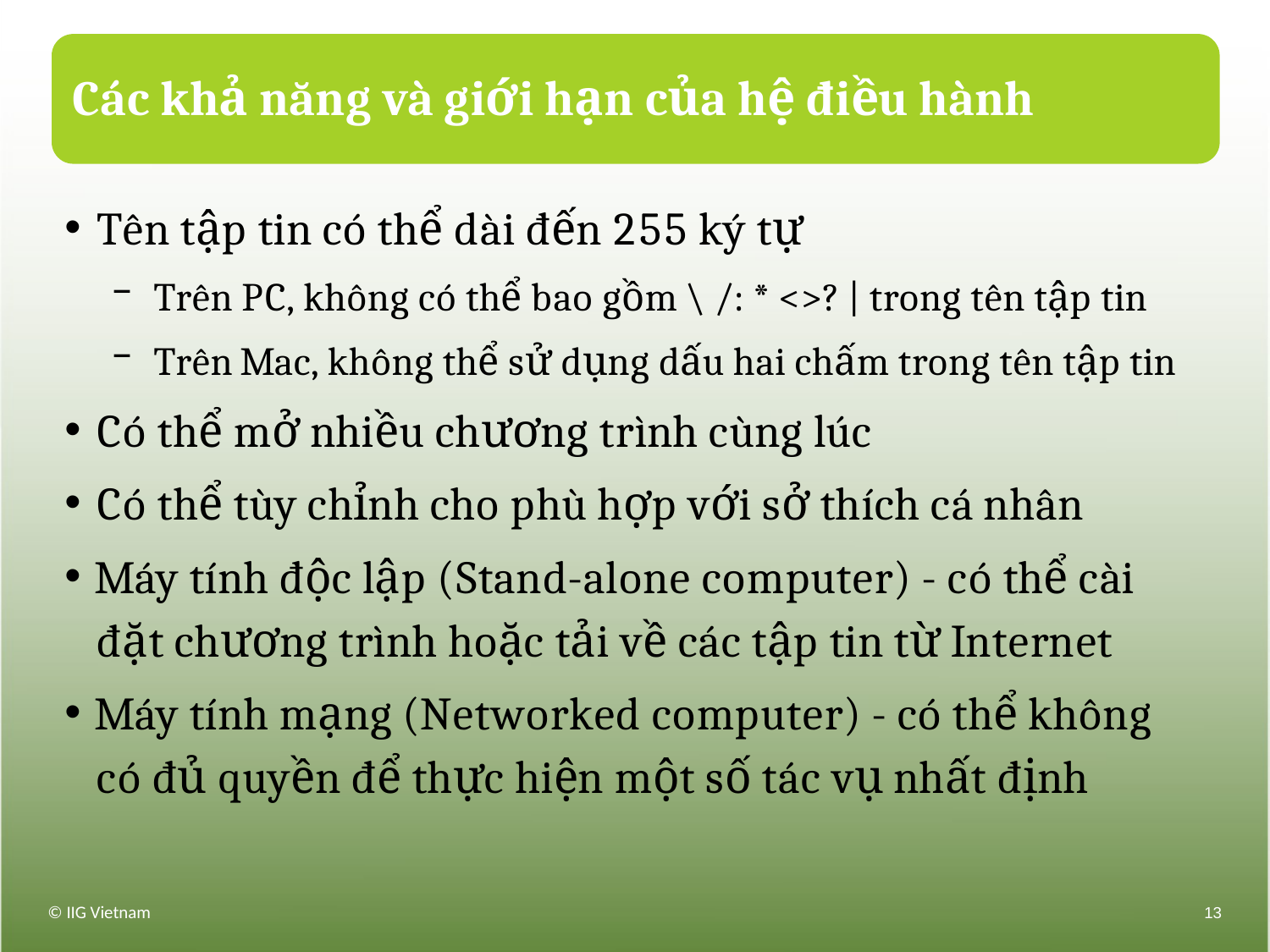

# Các khả năng và giới hạn của hệ điều hành
Tên tập tin có thể dài đến 255 ký tự
Trên PC, không có thể bao gồm \ /: * <>? | trong tên tập tin
Trên Mac, không thể sử dụng dấu hai chấm trong tên tập tin
Có thể mở nhiều chương trình cùng lúc
Có thể tùy chỉnh cho phù hợp với sở thích cá nhân
Máy tính độc lập (Stand-alone computer) - có thể cài đặt chương trình hoặc tải về các tập tin từ Internet
Máy tính mạng (Networked computer) - có thể không có đủ quyền để thực hiện một số tác vụ nhất định
© IIG Vietnam
13